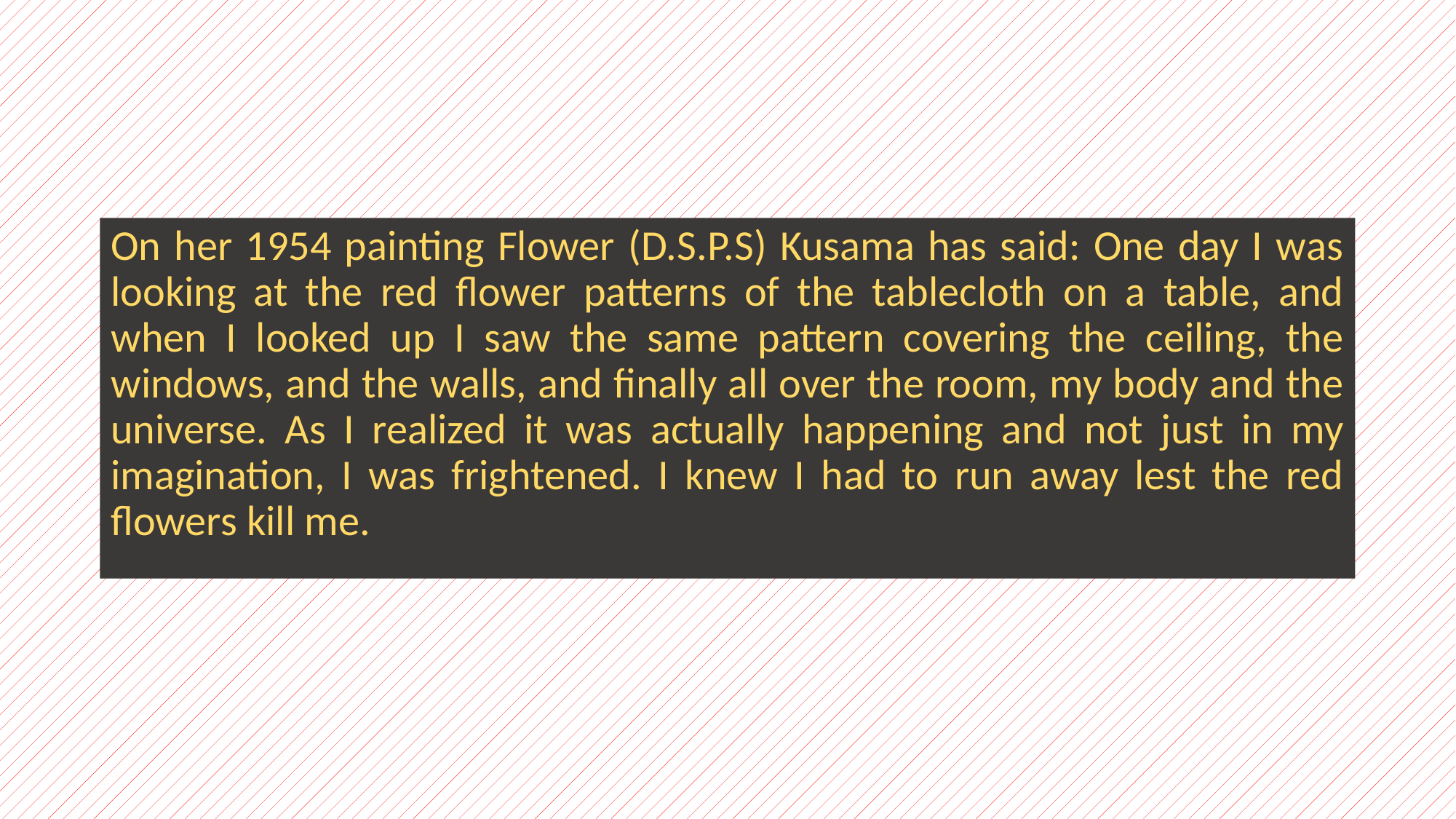

On her 1954 painting Flower (D.S.P.S) Kusama has said: One day I was looking at the red flower patterns of the tablecloth on a table, and when I looked up I saw the same pattern covering the ceiling, the windows, and the walls, and finally all over the room, my body and the universe. As I realized it was actually happening and not just in my imagination, I was frightened. I knew I had to run away lest the red flowers kill me.